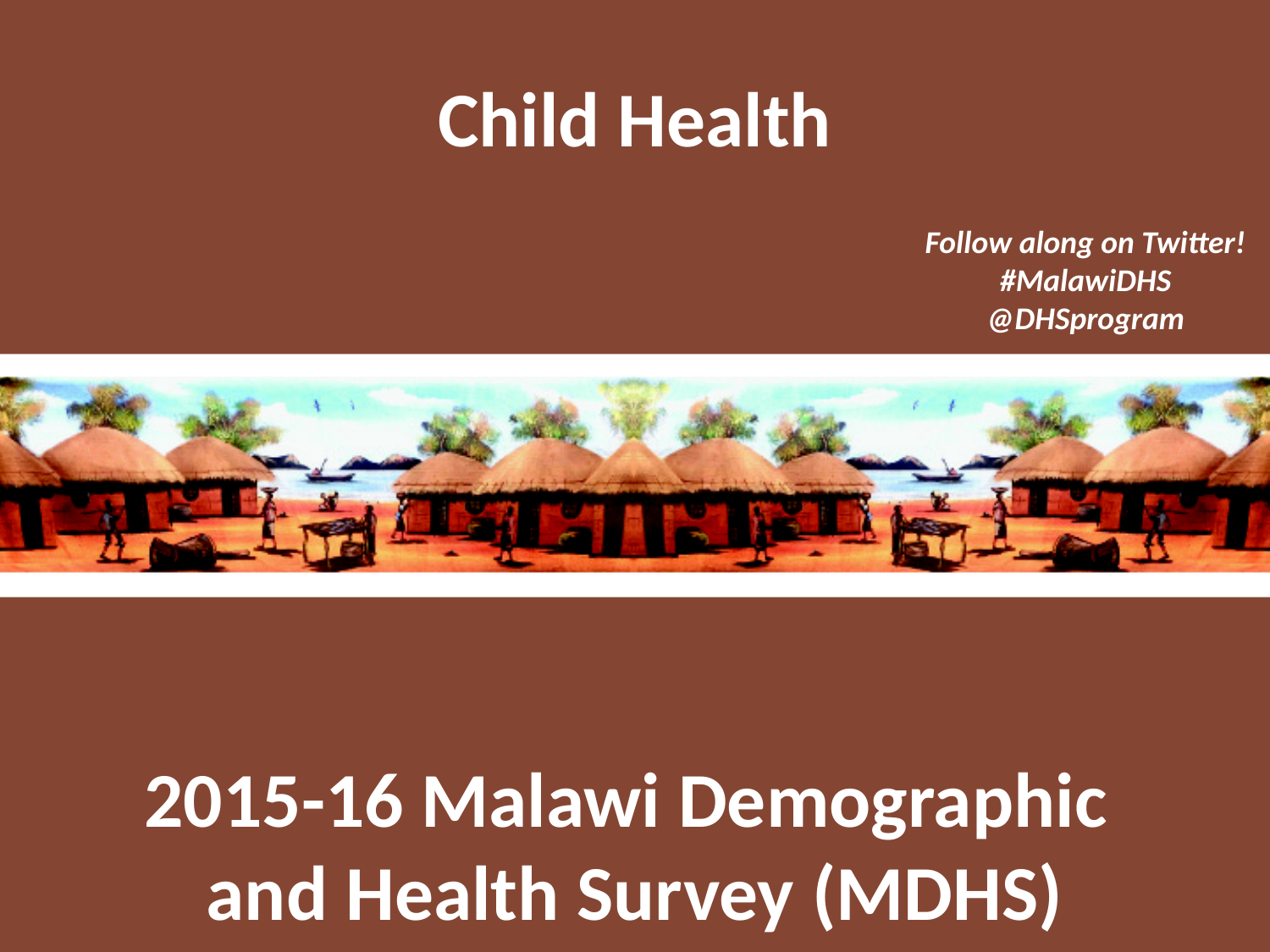

Child Health
Follow along on Twitter!
#MalawiDHS
@DHSprogram